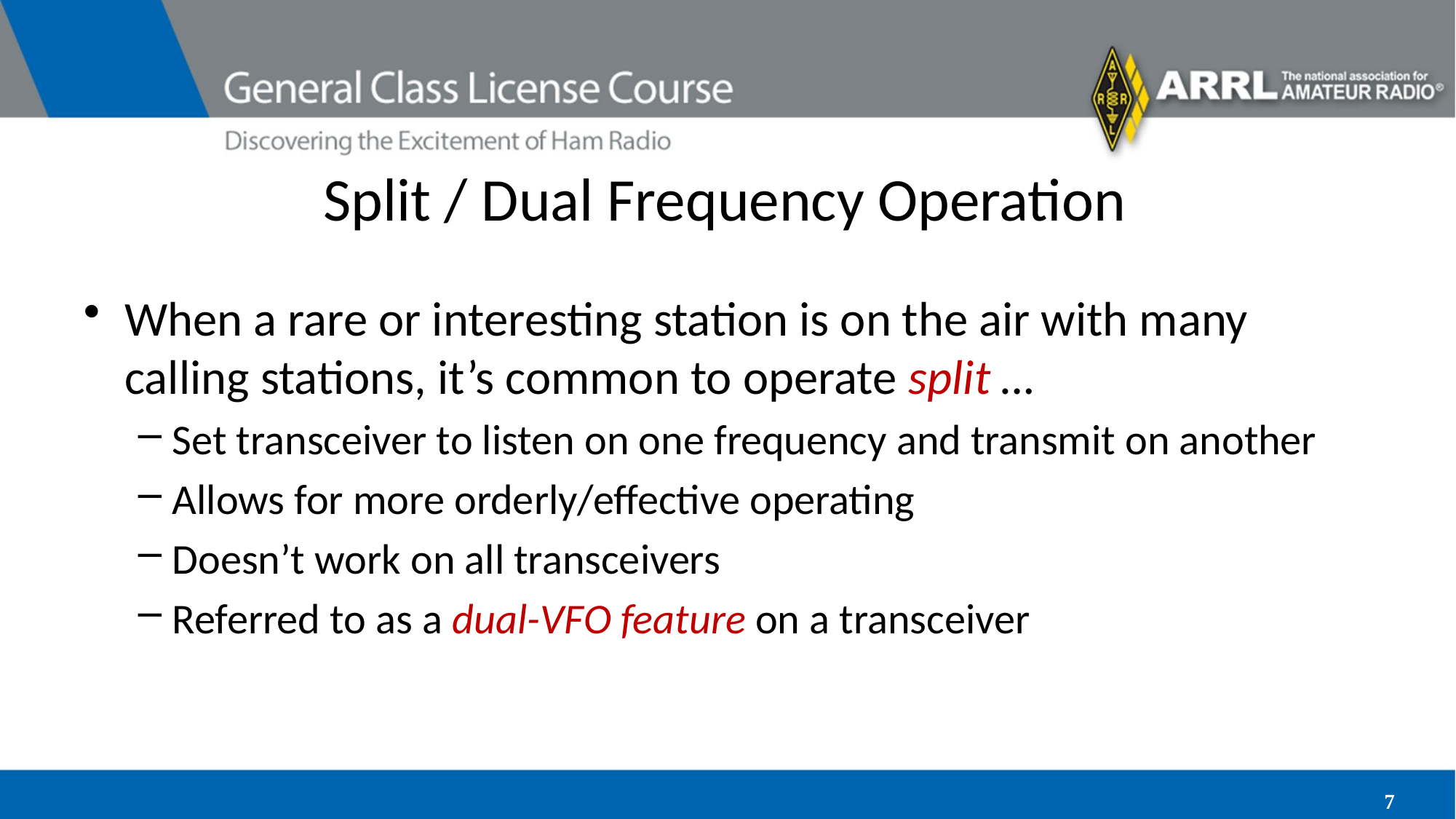

# Split / Dual Frequency Operation
When a rare or interesting station is on the air with many calling stations, it’s common to operate split …
Set transceiver to listen on one frequency and transmit on another
Allows for more orderly/effective operating
Doesn’t work on all transceivers
Referred to as a dual-VFO feature on a transceiver